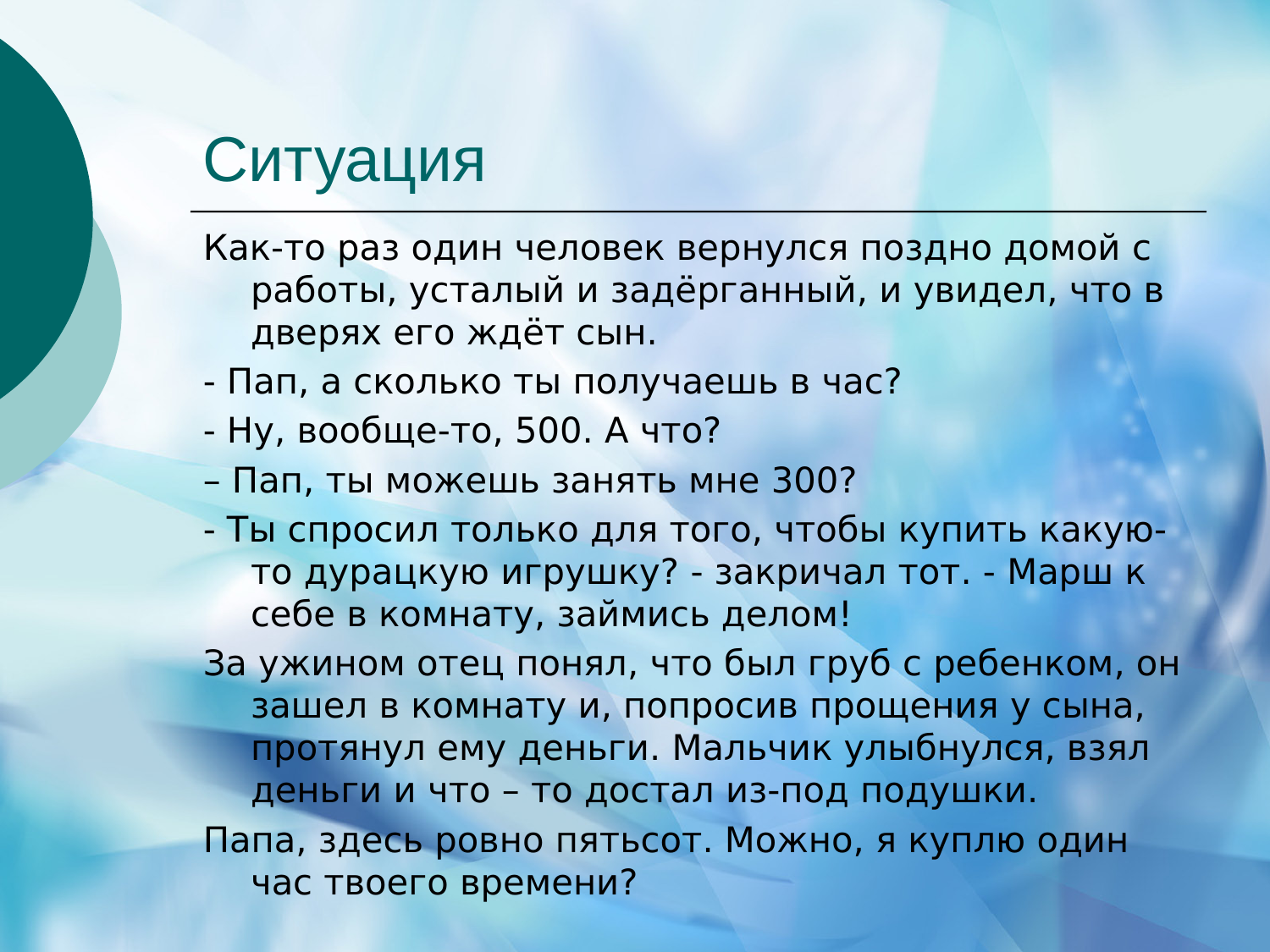

# Ситуация
Как-то раз один человек вернулся поздно домой с работы, усталый и задёрганный, и увидел, что в дверях его ждёт сын.
- Пап, а сколько ты получаешь в час?
- Ну, вообще-то, 500. А что?
– Пап, ты можешь занять мне 300?
- Ты спросил только для того, чтобы купить какую-то дурацкую игрушку? - закричал тот. - Марш к себе в комнату, займись делом!
За ужином отец понял, что был груб с ребенком, он зашел в комнату и, попросив прощения у сына, протянул ему деньги. Мальчик улыбнулся, взял деньги и что – то достал из-под подушки.
Папа, здесь ровно пятьсот. Можно, я куплю один час твоего времени?